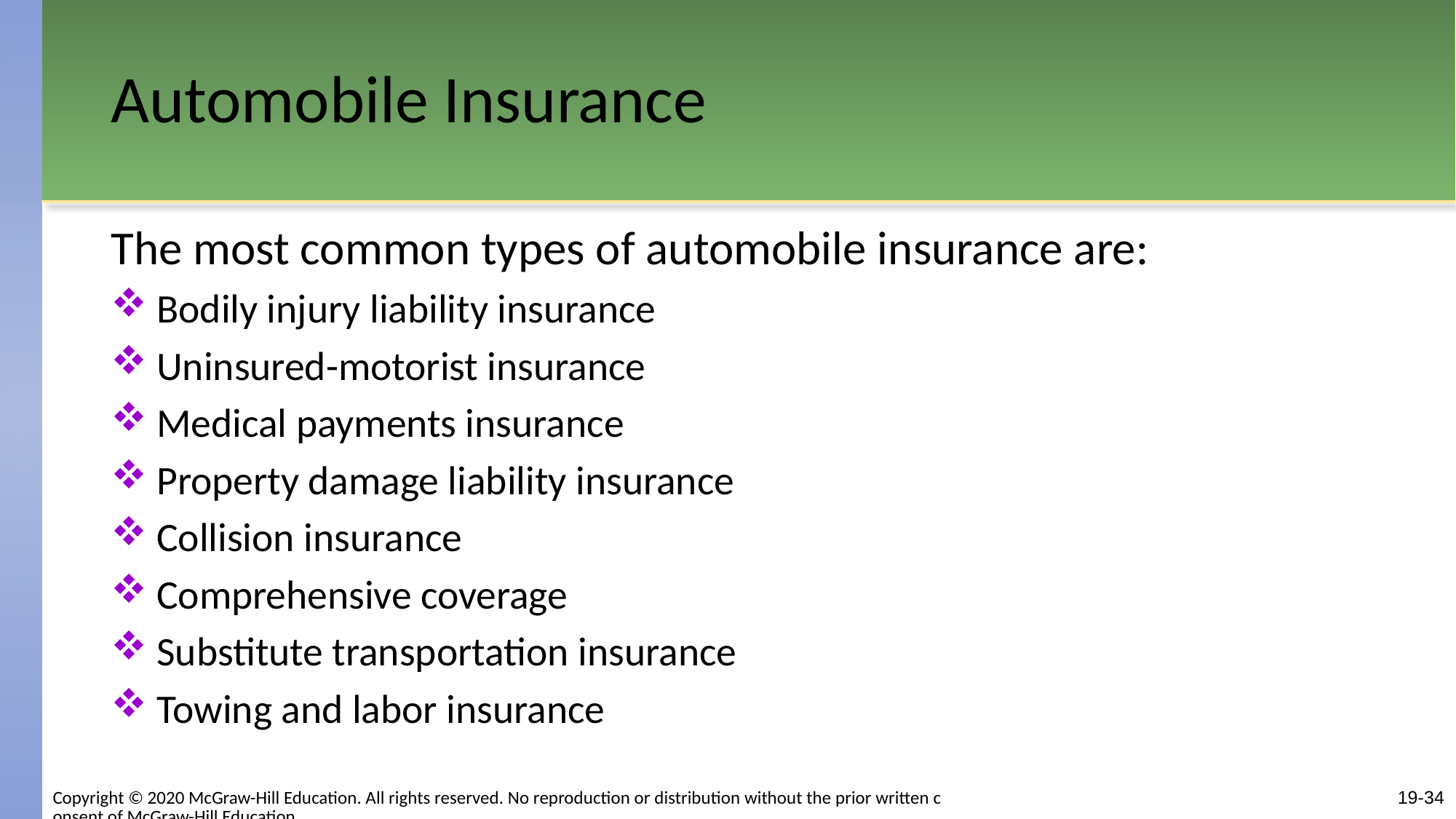

# Automobile Insurance
The most common types of automobile insurance are:
Bodily injury liability insurance
Uninsured-motorist insurance
Medical payments insurance
Property damage liability insurance
Collision insurance
Comprehensive coverage
Substitute transportation insurance
Towing and labor insurance
Copyright © 2020 McGraw-Hill Education. All rights reserved. No reproduction or distribution without the prior written consent of McGraw-Hill Education.
19-34